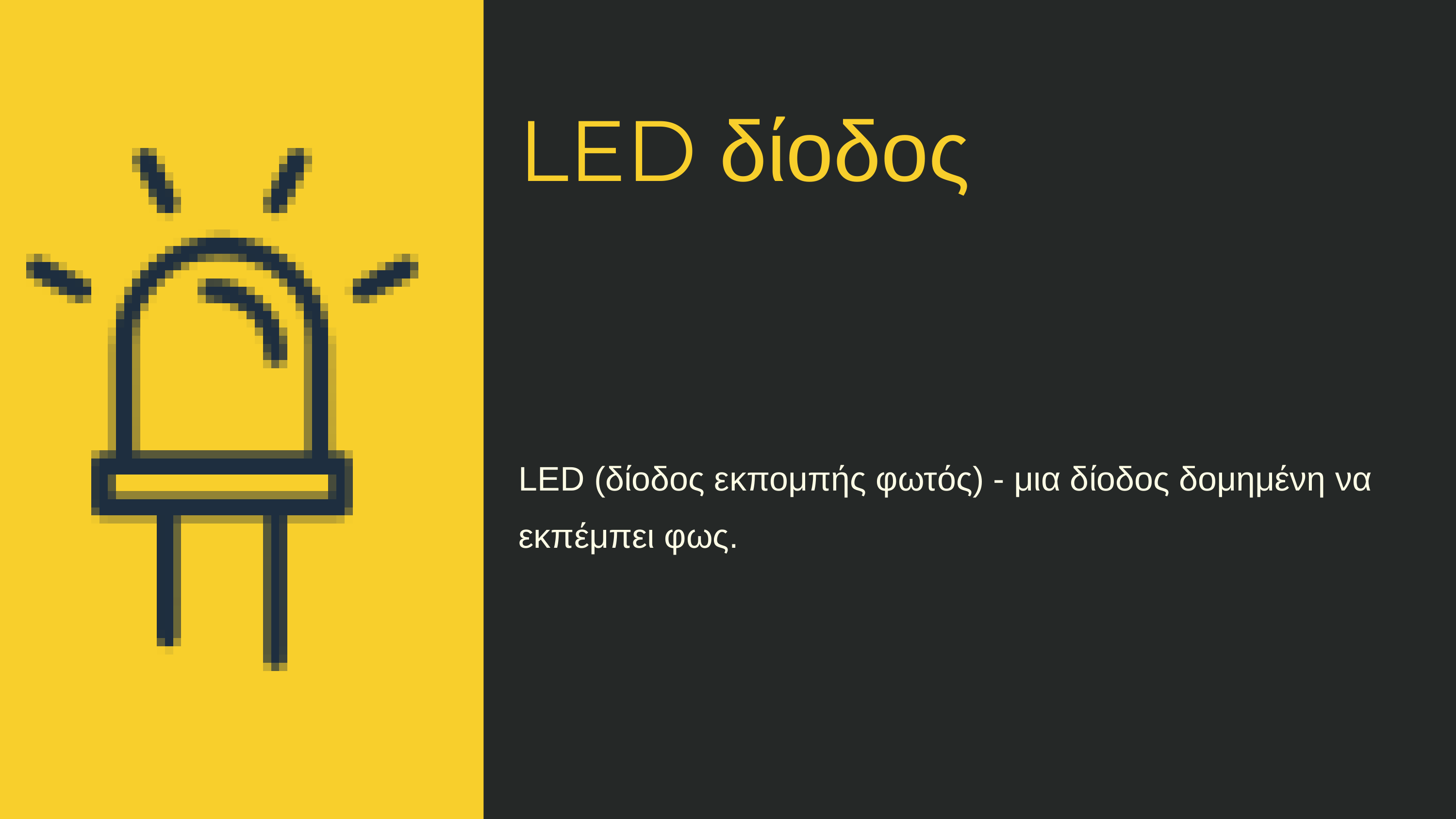

LED δίοδος

LED (δίοδος εκπομπής φωτός) - μια δίοδος δομημένη να εκπέμπει φως.